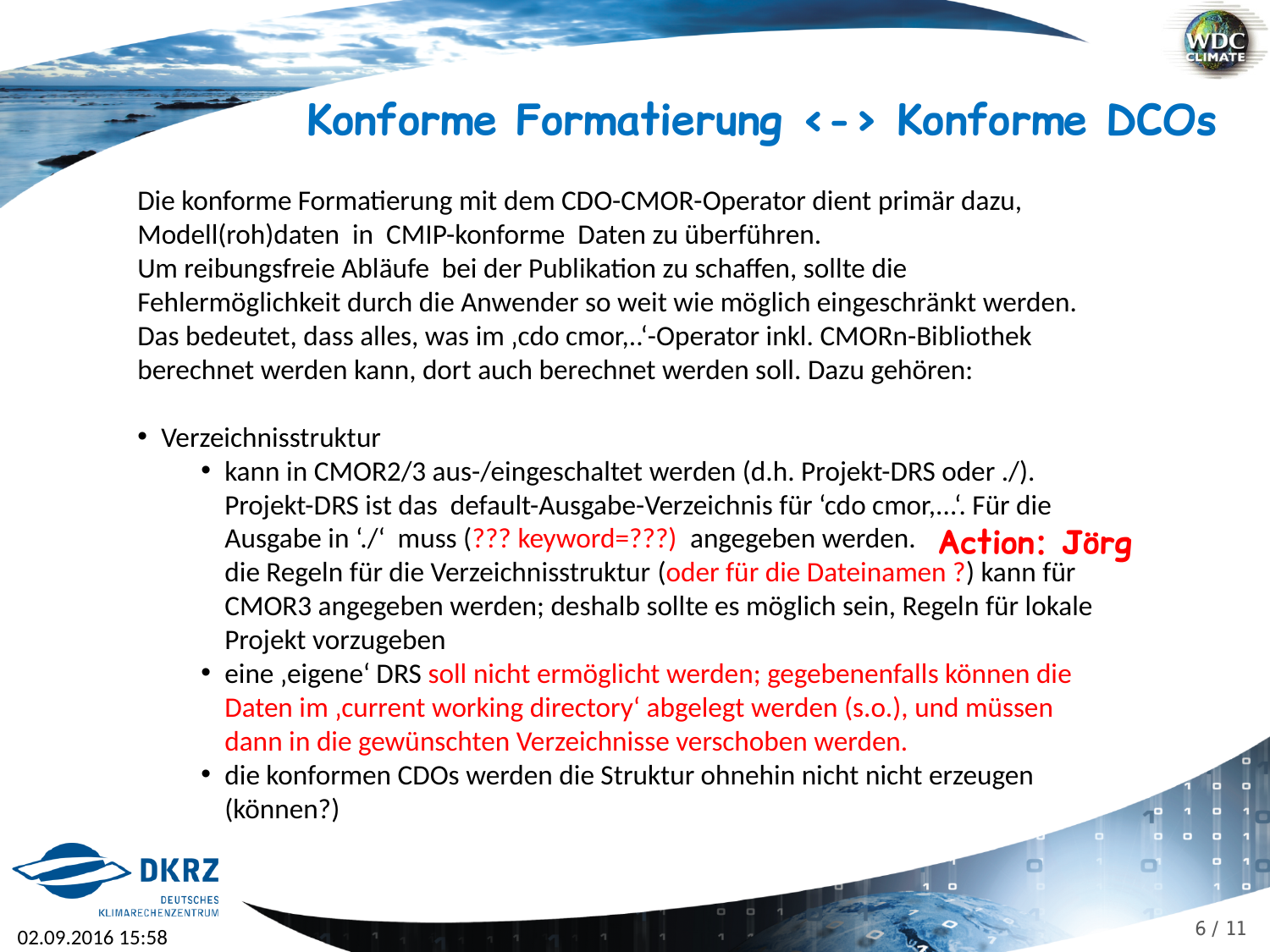

Konforme Formatierung <-> Konforme DCOs
Die konforme Formatierung mit dem CDO-CMOR-Operator dient primär dazu, Modell(roh)daten  in  CMIP-konforme  Daten zu überführen.
Um reibungsfreie Abläufe  bei der Publikation zu schaffen, sollte die Fehlermöglichkeit durch die Anwender so weit wie möglich eingeschränkt werden.
Das bedeutet, dass alles, was im ‚cdo cmor,..‘-Operator inkl. CMORn-Bibliothek berechnet werden kann, dort auch berechnet werden soll. Dazu gehören:
Verzeichnisstruktur
kann in CMOR2/3 aus-/eingeschaltet werden (d.h. Projekt-DRS oder ./). Projekt-DRS ist das  default-Ausgabe-Verzeichnis für ‘cdo cmor,...‘. Für die Ausgabe in ‘./‘  muss (??? keyword=???)  angegeben werden.
die Regeln für die Verzeichnisstruktur (oder für die Dateinamen ?) kann für CMOR3 angegeben werden; deshalb sollte es möglich sein, Regeln für lokale Projekt vorzugeben
eine ‚eigene‘ DRS soll nicht ermöglicht werden; gegebenenfalls können die Daten im ‚current working directory‘ abgelegt werden (s.o.), und müssen dann in die gewünschten Verzeichnisse verschoben werden.
die konformen CDOs werden die Struktur ohnehin nicht nicht erzeugen (können?)
Action: Jörg